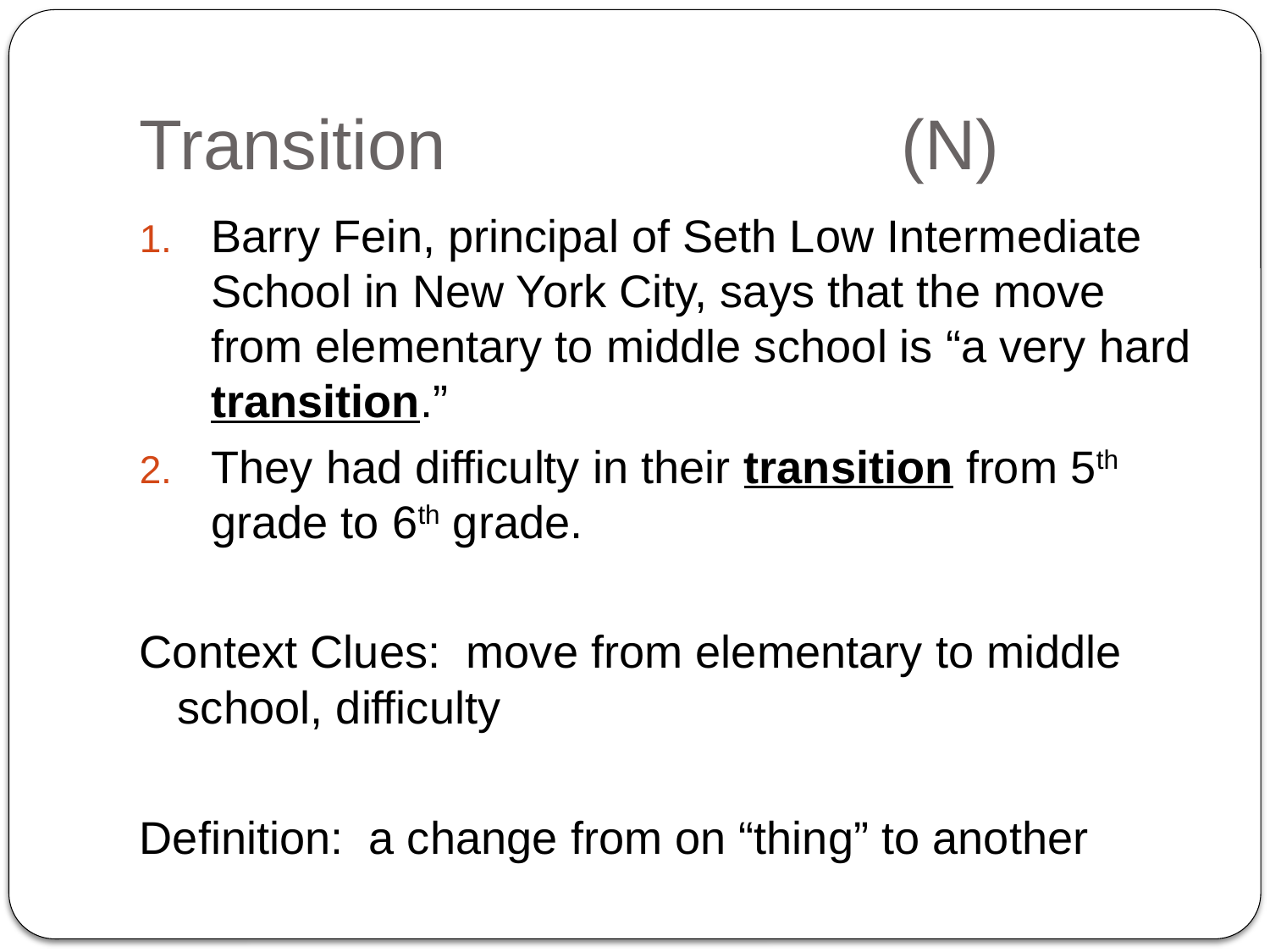

# Transition				(N)
Barry Fein, principal of Seth Low Intermediate School in New York City, says that the move from elementary to middle school is “a very hard transition.”
They had difficulty in their transition from 5th grade to 6th grade.

Context Clues:  move from elementary to middle school, difficulty

Definition:  a change from on “thing” to another